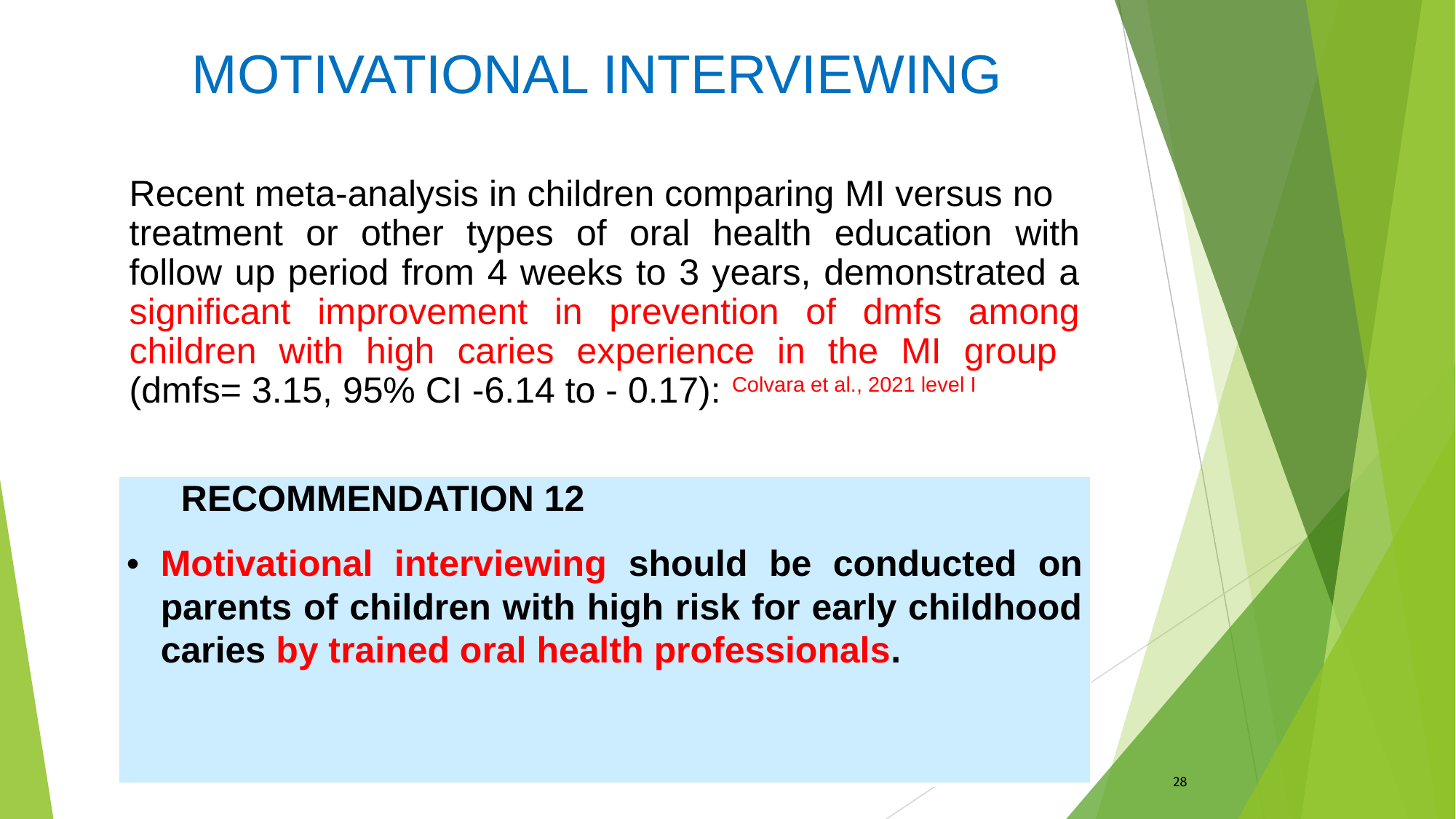

MOTIVATIONAL INTERVIEWING
# MOTIVATIONAL INTERVIEWING
Recent meta-analysis in children comparing MI versus no
treatment or other types of oral health education with follow up period from 4 weeks to 3 years, demonstrated a significant improvement in prevention of dmfs among children with high caries experience in the MI group  (dmfs= 3.15, 95% CI -6.14 to - 0.17): Colvara et al., 2021 level I
| RECOMMENDATION 12 Motivational interviewing should be conducted on parents of children with high risk for early childhood caries by trained oral health professionals. |
| --- |
28